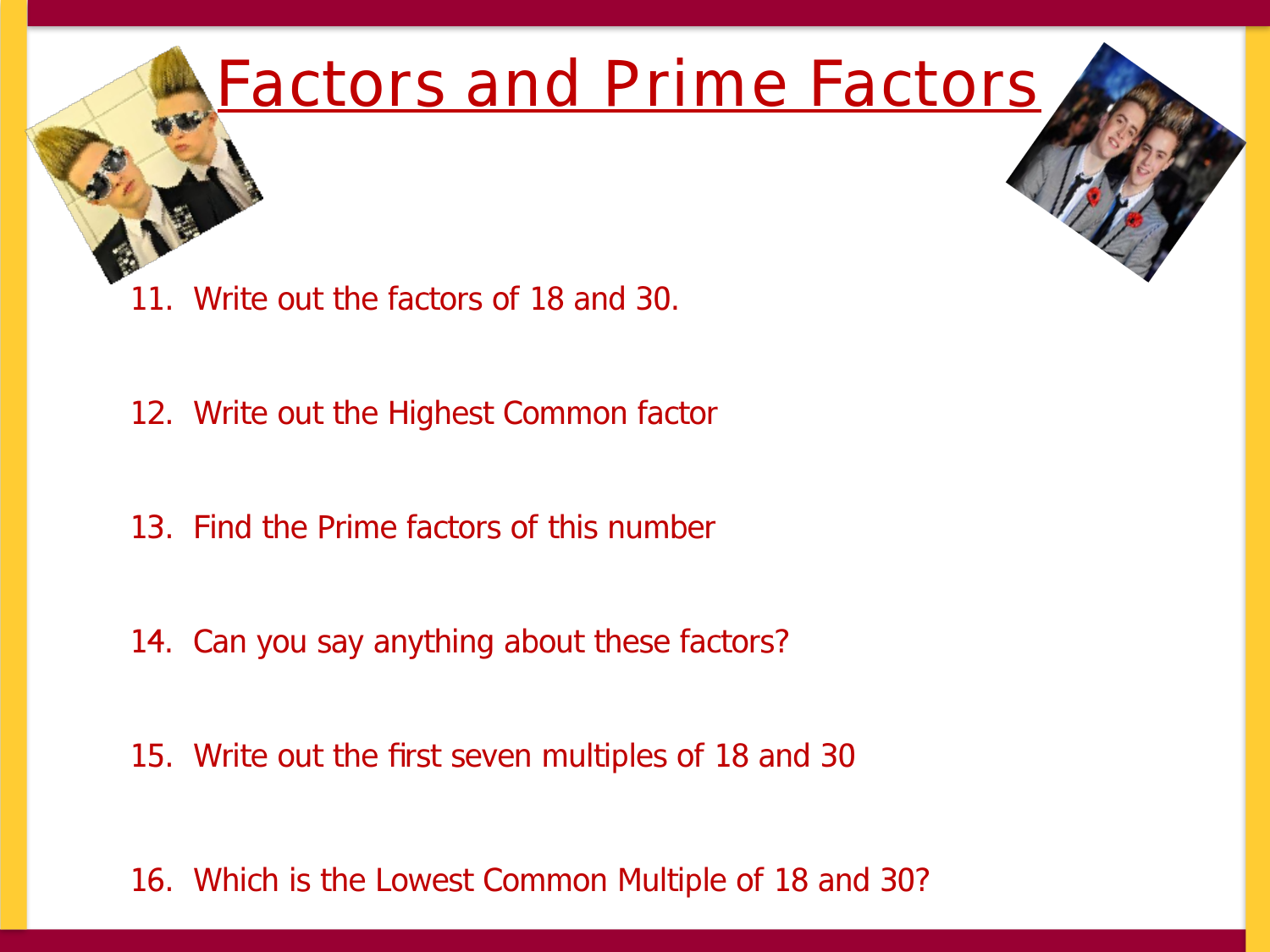

Write out the factors of 18 and 30.
Write out the Highest Common factor
Find the Prime factors of this number
Can you say anything about these factors?
Write out the first seven multiples of 18 and 30
Which is the Lowest Common Multiple of 18 and 30?